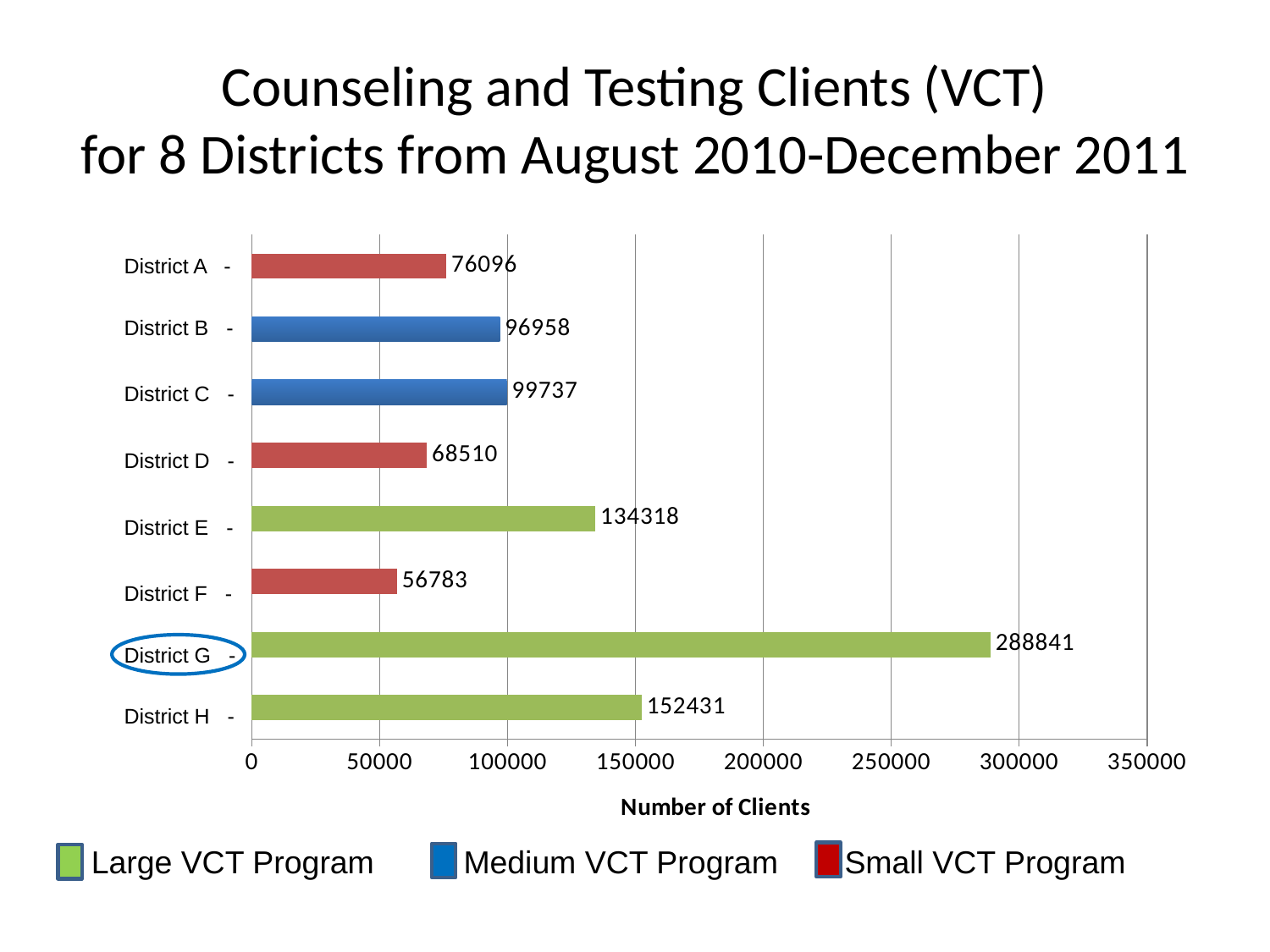

# Counseling and Testing Clients (VCT) for 8 Districts from August 2010-December 2011

### Chart

| Category |  |
|---|---|
| Rutsiro | 152431.0 |
| Nyamasheke | 288841.0 |
| Nyamagabe | 56783.0 |
| Ngoma | 134318.0 |
| Muhanga | 68510.0 |
| Karongi | 99737.0 |
| Gicumbi | 96958.0 |
| Gasabo | 76096.0 |
District A   -

District B   -

District C   -

District D   -

District E   -

District F   -

District G   -

District H   -

 Large VCT Program	Medium VCT Program	Small VCT Program